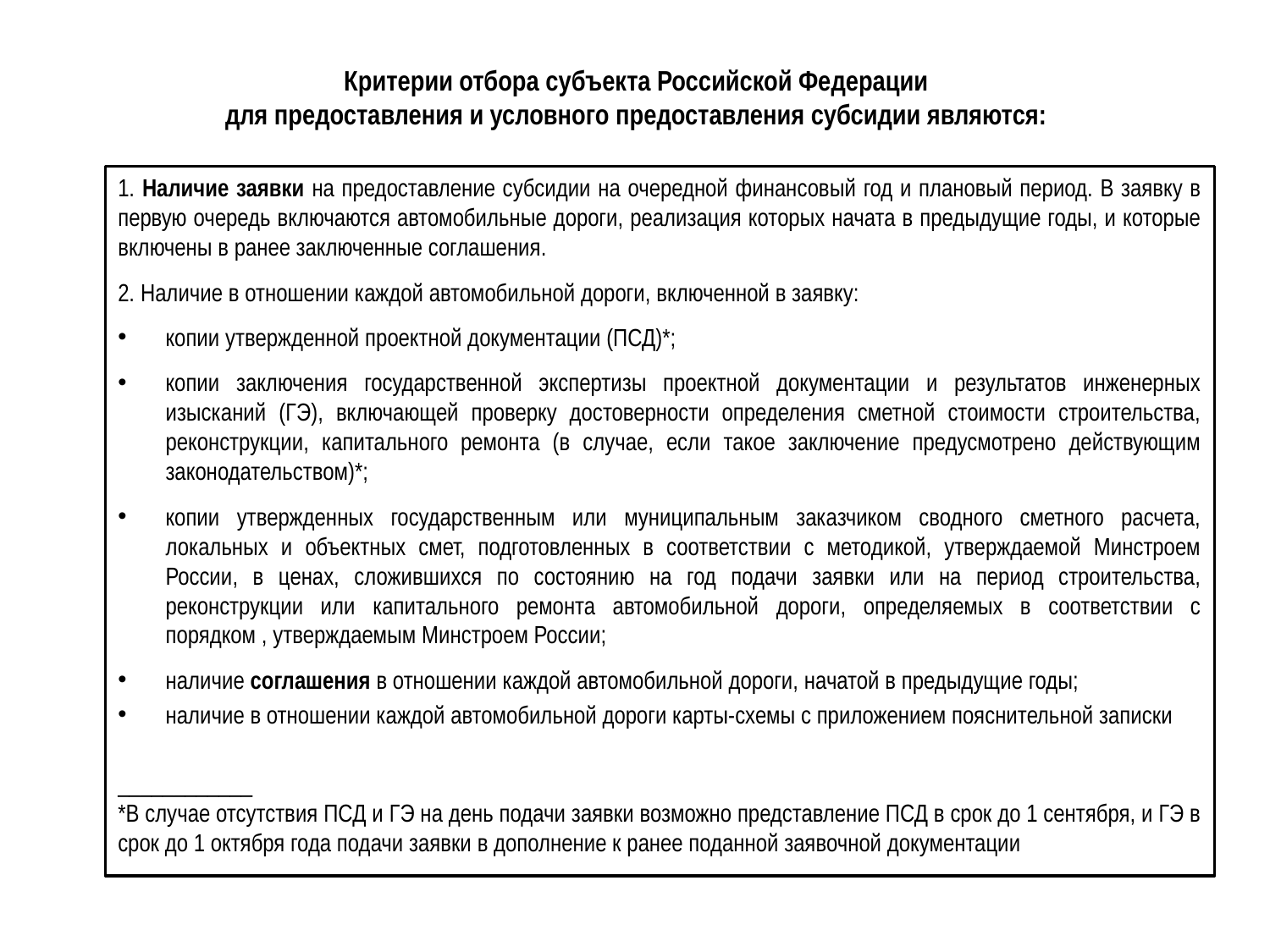

# Критерии отбора субъекта Российской Федерации для предоставления и условного предоставления субсидии являются:
1. Наличие заявки на предоставление субсидии на очередной финансовый год и плановый период. В заявку в первую очередь включаются автомобильные дороги, реализация которых начата в предыдущие годы, и которые включены в ранее заключенные соглашения.
2. Наличие в отношении каждой автомобильной дороги, включенной в заявку:
копии утвержденной проектной документации (ПСД)*;
копии заключения государственной экспертизы проектной документации и результатов инженерных изысканий (ГЭ), включающей проверку достоверности определения сметной стоимости строительства, реконструкции, капитального ремонта (в случае, если такое заключение предусмотрено действующим законодательством)*;
копии утвержденных государственным или муниципальным заказчиком сводного сметного расчета, локальных и объектных смет, подготовленных в соответствии с методикой, утверждаемой Минстроем России, в ценах, сложившихся по состоянию на год подачи заявки или на период строительства, реконструкции или капитального ремонта автомобильной дороги, определяемых в соответствии с порядком , утверждаемым Минстроем России;
наличие соглашения в отношении каждой автомобильной дороги, начатой в предыдущие годы;
наличие в отношении каждой автомобильной дороги карты-схемы с приложением пояснительной записки

____________
*В случае отсутствия ПСД и ГЭ на день подачи заявки возможно представление ПСД в срок до 1 сентября, и ГЭ в срок до 1 октября года подачи заявки в дополнение к ранее поданной заявочной документации